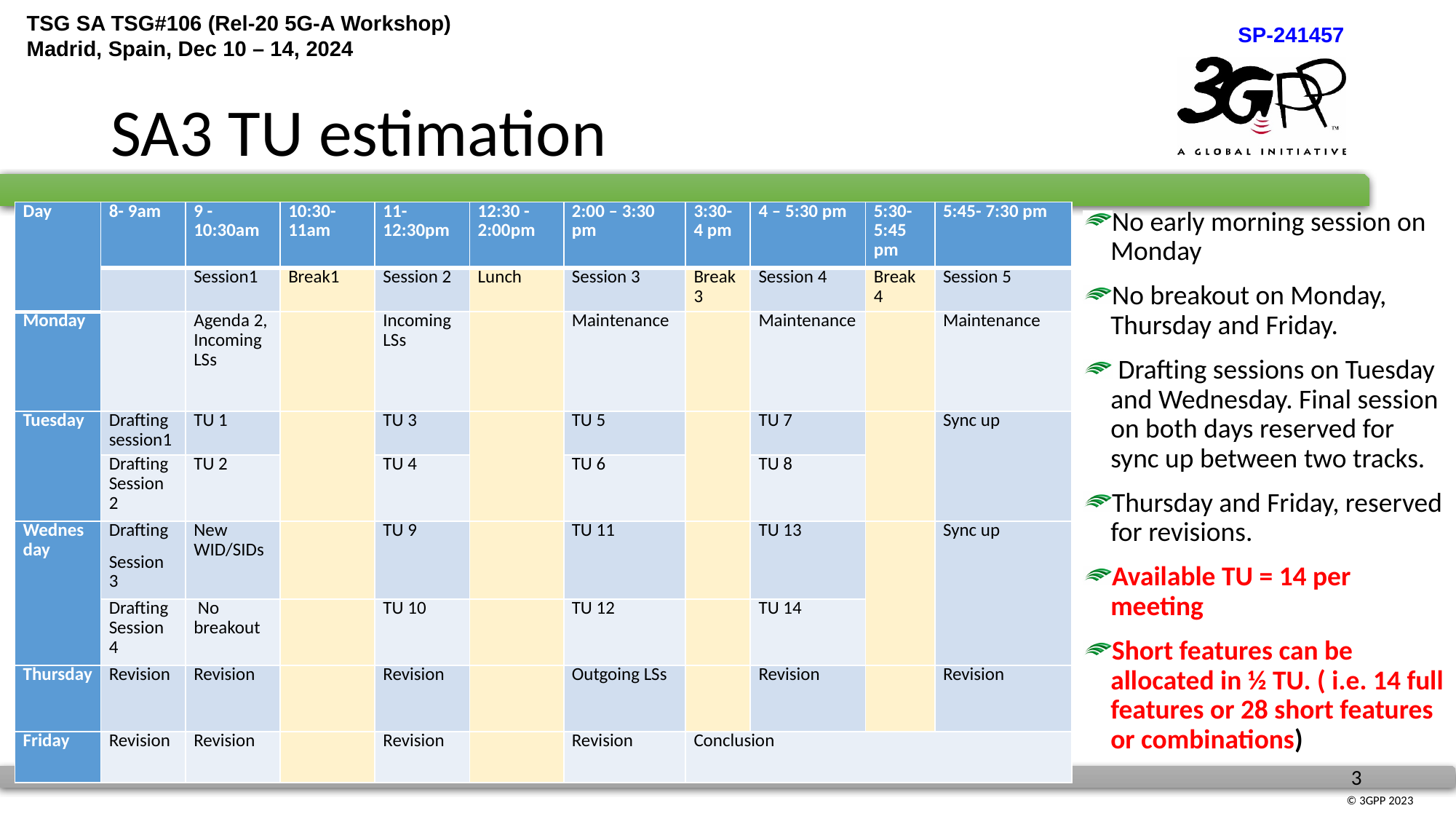

# SA3 TU estimation
No early morning session on Monday
No breakout on Monday, Thursday and Friday.
 Drafting sessions on Tuesday and Wednesday. Final session on both days reserved for sync up between two tracks.
Thursday and Friday, reserved for revisions.
Available TU = 14 per meeting
Short features can be allocated in ½ TU. ( i.e. 14 full features or 28 short features or combinations)

| Day | 8- 9am | 9 -10:30am | 10:30-11am | 11-12:30pm | 12:30 -2:00pm | 2:00 – 3:30 pm | 3:30- 4 pm | 4 – 5:30 pm | 5:30- 5:45 pm | 5:45- 7:30 pm |
| --- | --- | --- | --- | --- | --- | --- | --- | --- | --- | --- |
|  |  | Session1 | Break1 | Session 2 | Lunch | Session 3 | Break 3 | Session 4 | Break 4 | Session 5 |
| Monday |  | Agenda 2, Incoming LSs |  | Incoming LSs |  | Maintenance |  | Maintenance |  | Maintenance |
| Tuesday | Drafting session1 | TU 1 |  | TU 3 |  | TU 5 |  | TU 7 |  | Sync up |
|  | Drafting Session 2 | TU 2 |  | TU 4 |  | TU 6 |  | TU 8 |  |  |
| Wednesday | Drafting Session 3 | New WID/SIDs |  | TU 9 |  | TU 11 |  | TU 13 |  | Sync up |
|  | Drafting Session 4 | No breakout |  | TU 10 |  | TU 12 |  | TU 14 |  |  |
| Thursday | Revision | Revision |  | Revision |  | Outgoing LSs |  | Revision |  | Revision |
| Friday | Revision | Revision |  | Revision |  | Revision | Conclusion |  |  |  |